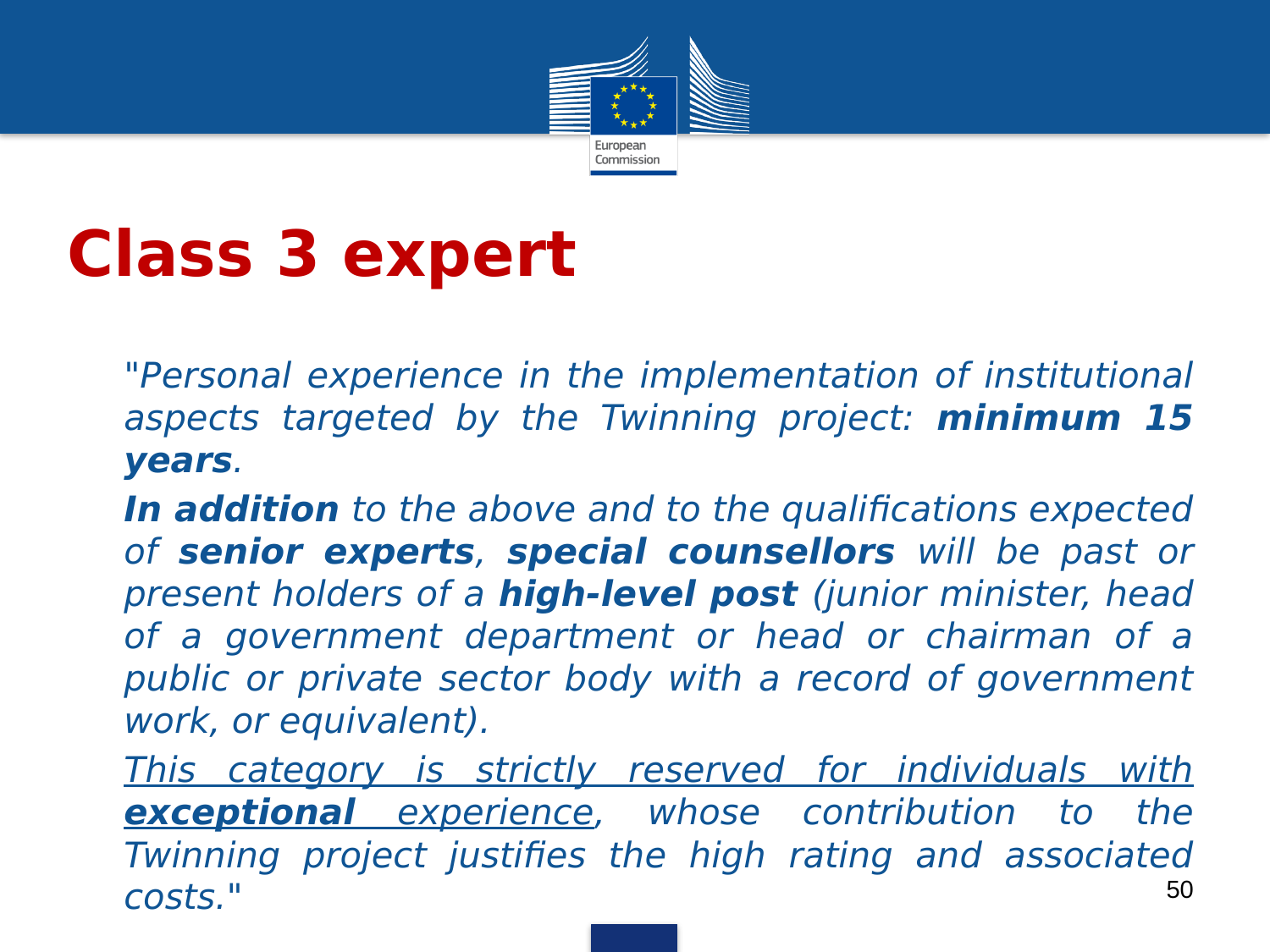

# Class 3 expert
"Personal experience in the implementation of institutional aspects targeted by the Twinning project: minimum 15 years.
In addition to the above and to the qualifications expected of senior experts, special counsellors will be past or present holders of a high-level post (junior minister, head of a government department or head or chairman of a public or private sector body with a record of government work, or equivalent).
This category is strictly reserved for individuals with exceptional experience, whose contribution to the Twinning project justifies the high rating and associated costs."

50